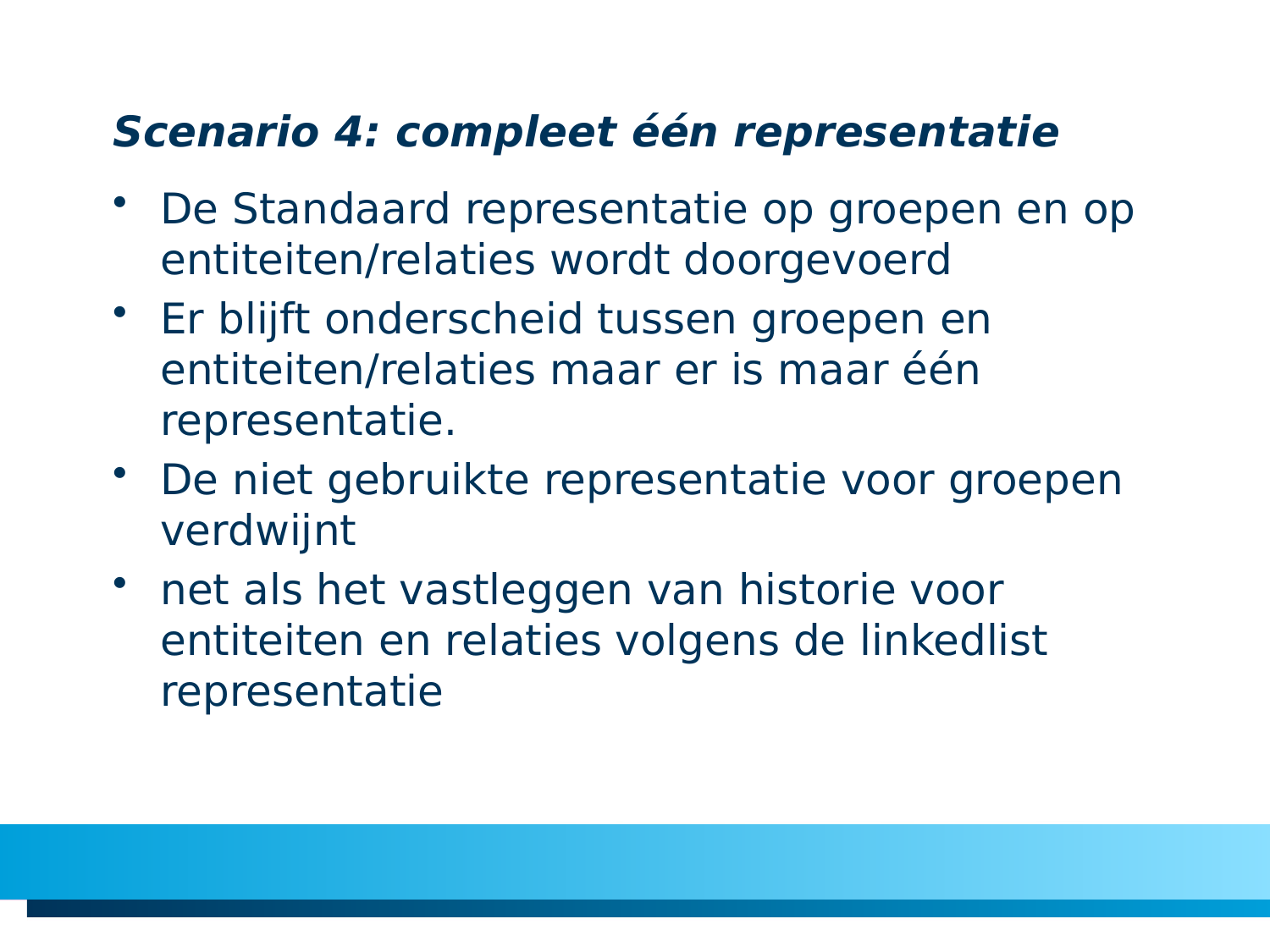

# Scenario 4: compleet één representatie
De Standaard representatie op groepen en op entiteiten/relaties wordt doorgevoerd
Er blijft onderscheid tussen groepen en entiteiten/relaties maar er is maar één representatie.
De niet gebruikte representatie voor groepen verdwijnt
net als het vastleggen van historie voor entiteiten en relaties volgens de linkedlist representatie